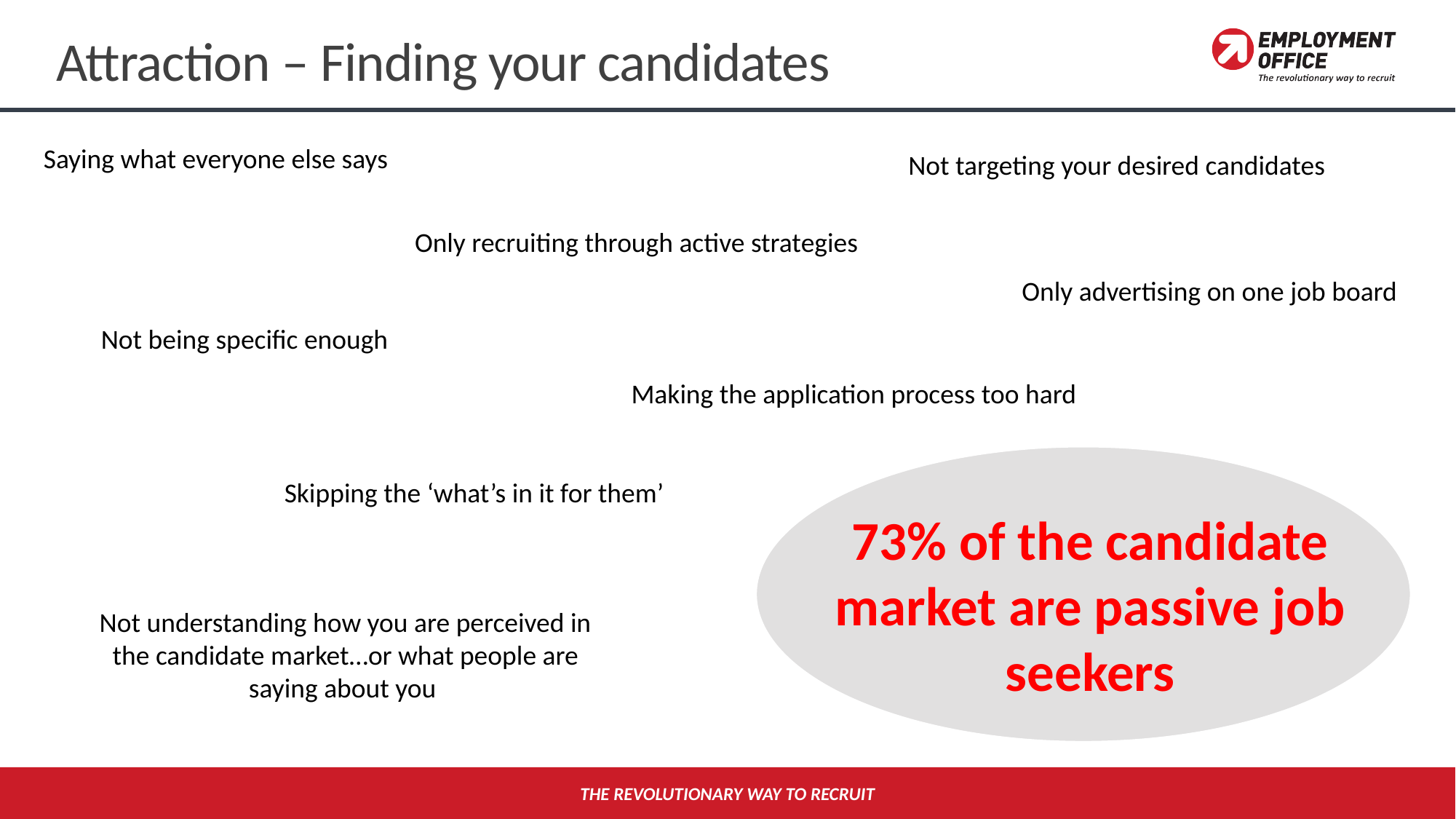

# Attraction – Finding your candidates
Saying what everyone else says
Not targeting your desired candidates
Only recruiting through active strategies
Only advertising on one job board
Not being specific enough
Making the application process too hard

Skipping the ‘what’s in it for them’
73% of the candidate market are passive job seekers
Not understanding how you are perceived in the candidate market…or what people are saying about you